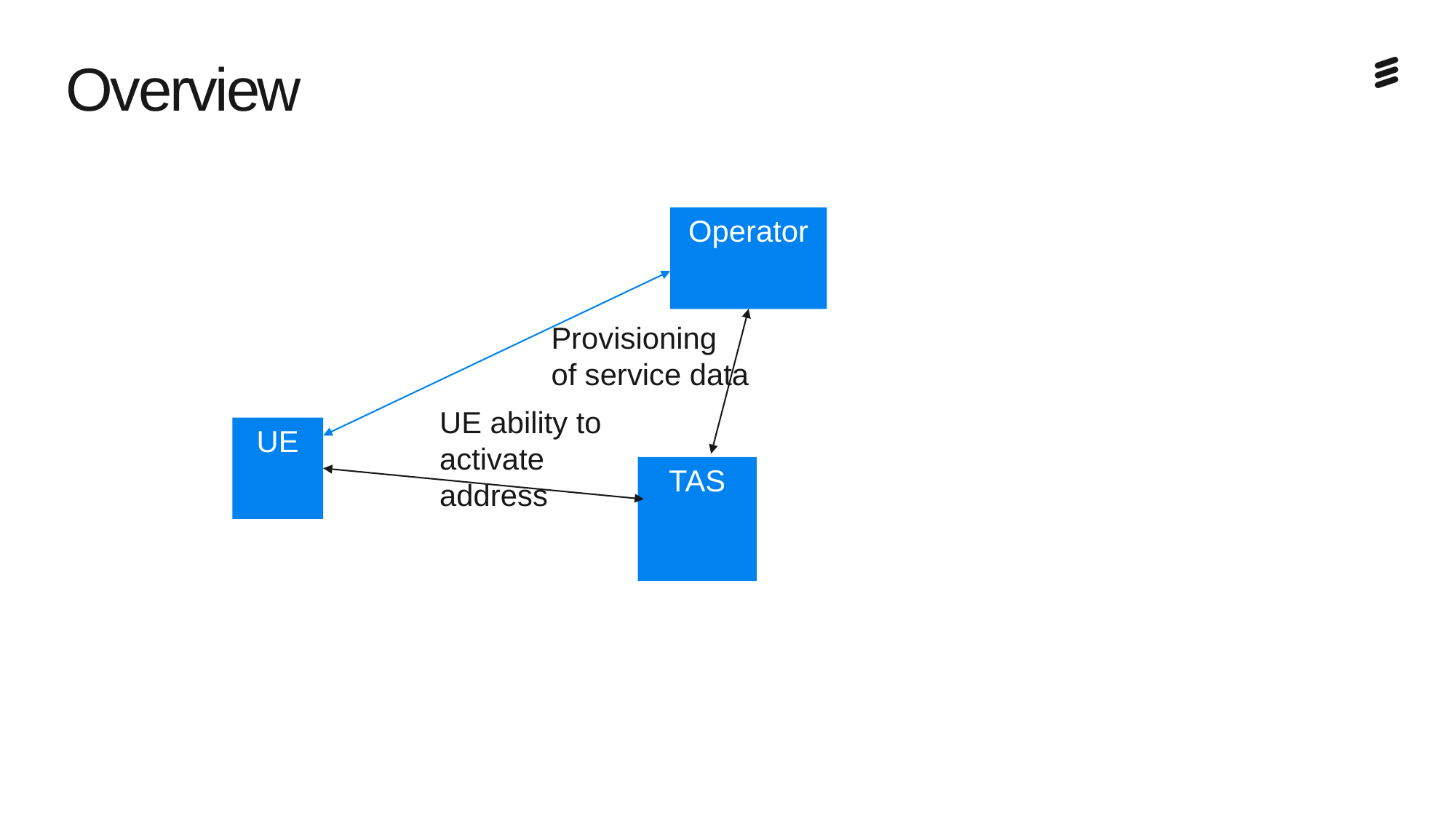

# Overview
Operator
Provisioning
of service data
UE ability to activate address
UE
TAS